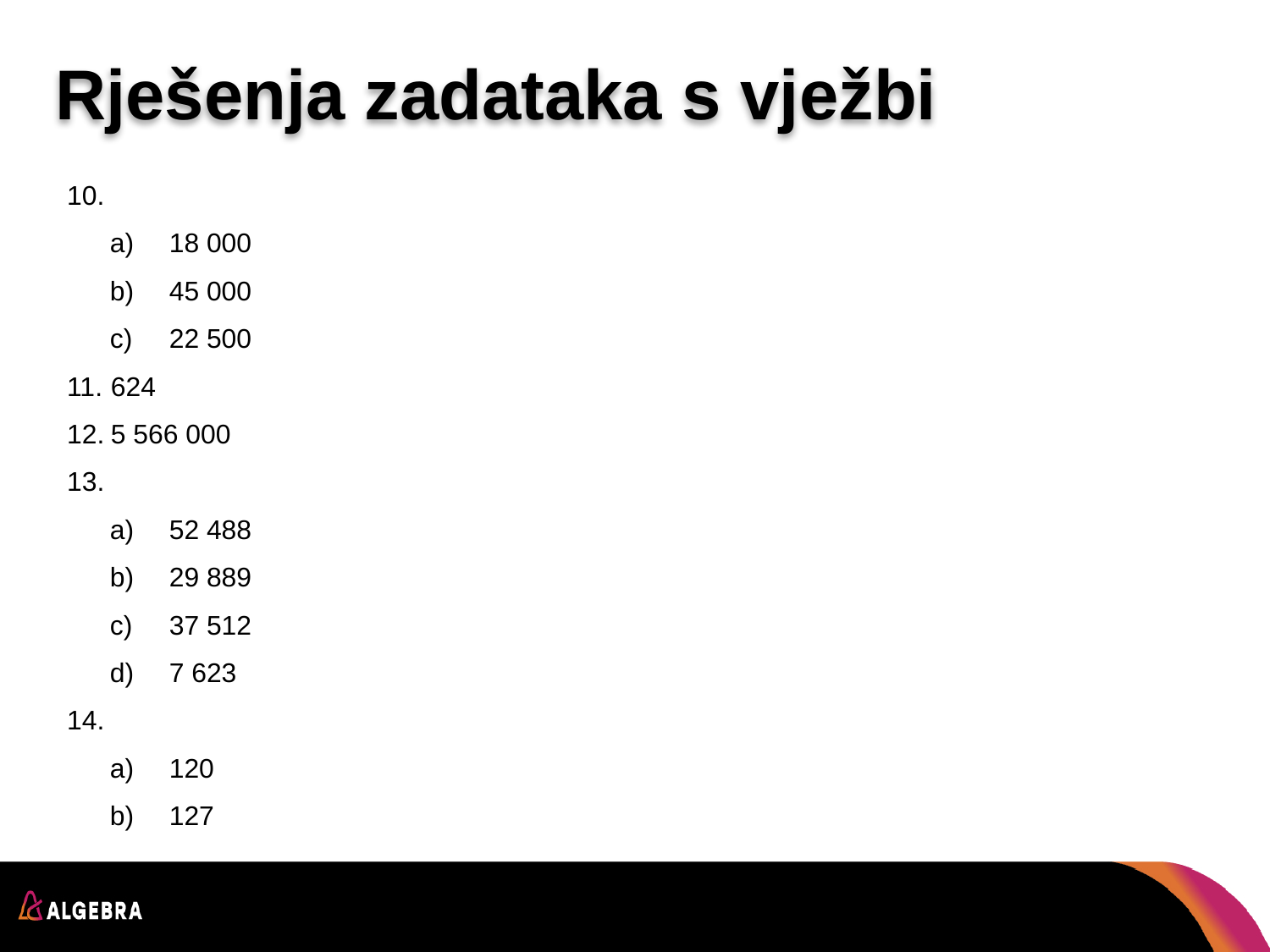

# Rješenja zadataka s vježbi

18 000
45 000
22 500
624
5 566 000

52 488
29 889
37 512
7 623

120
127